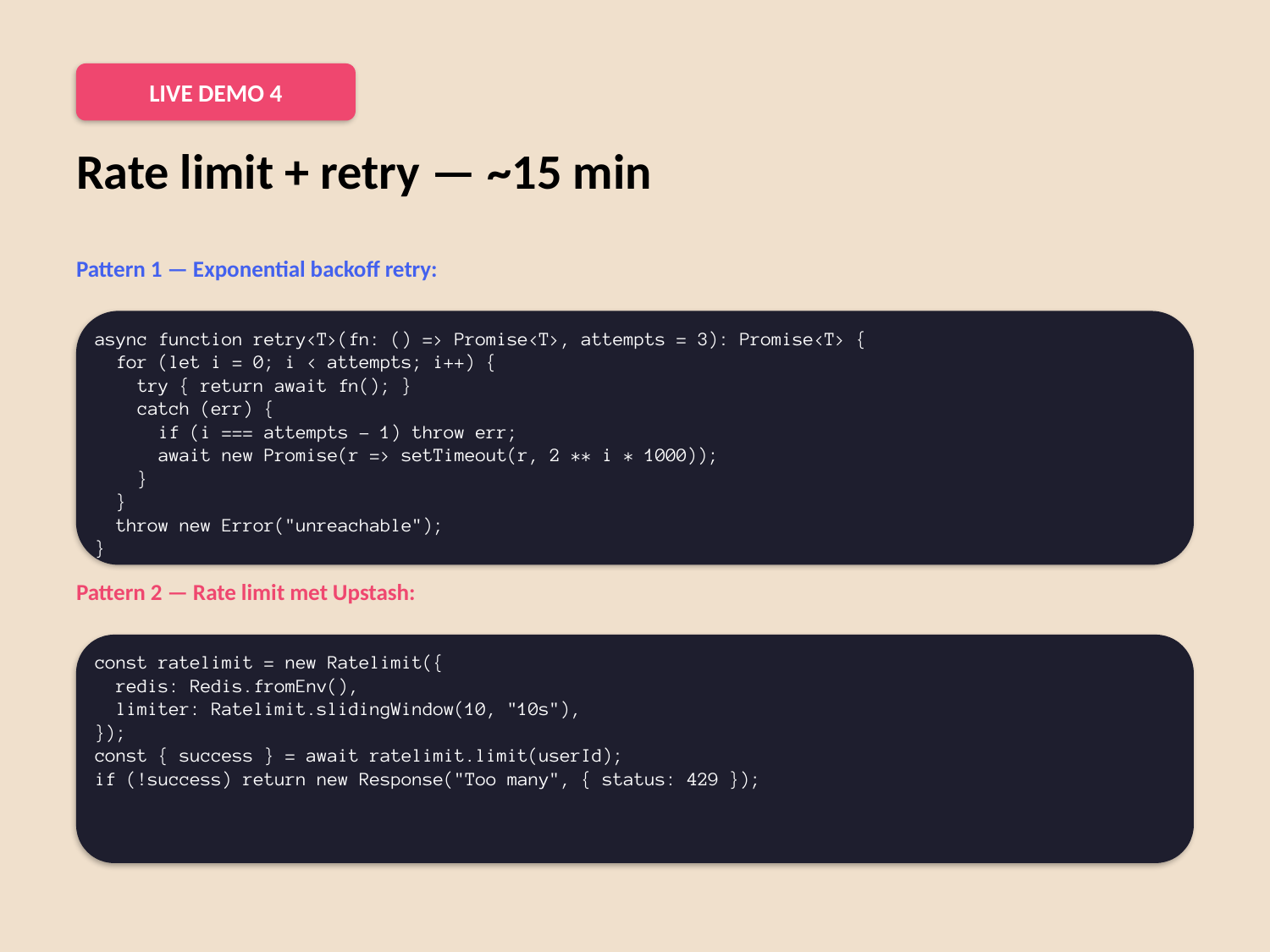

LIVE DEMO 4
Rate limit + retry — ~15 min
Pattern 1 — Exponential backoff retry:

async function retry<T>(fn: () => Promise<T>, attempts = 3): Promise<T> {
  for (let i = 0; i < attempts; i++) {
    try { return await fn(); }
    catch (err) {
      if (i === attempts - 1) throw err;
      await new Promise(r => setTimeout(r, 2 ** i * 1000));
    }
  }
  throw new Error("unreachable");
}
Pattern 2 — Rate limit met Upstash:

const ratelimit = new Ratelimit({
  redis: Redis.fromEnv(),
  limiter: Ratelimit.slidingWindow(10, "10s"),
});
const { success } = await ratelimit.limit(userId);
if (!success) return new Response("Too many", { status: 429 });